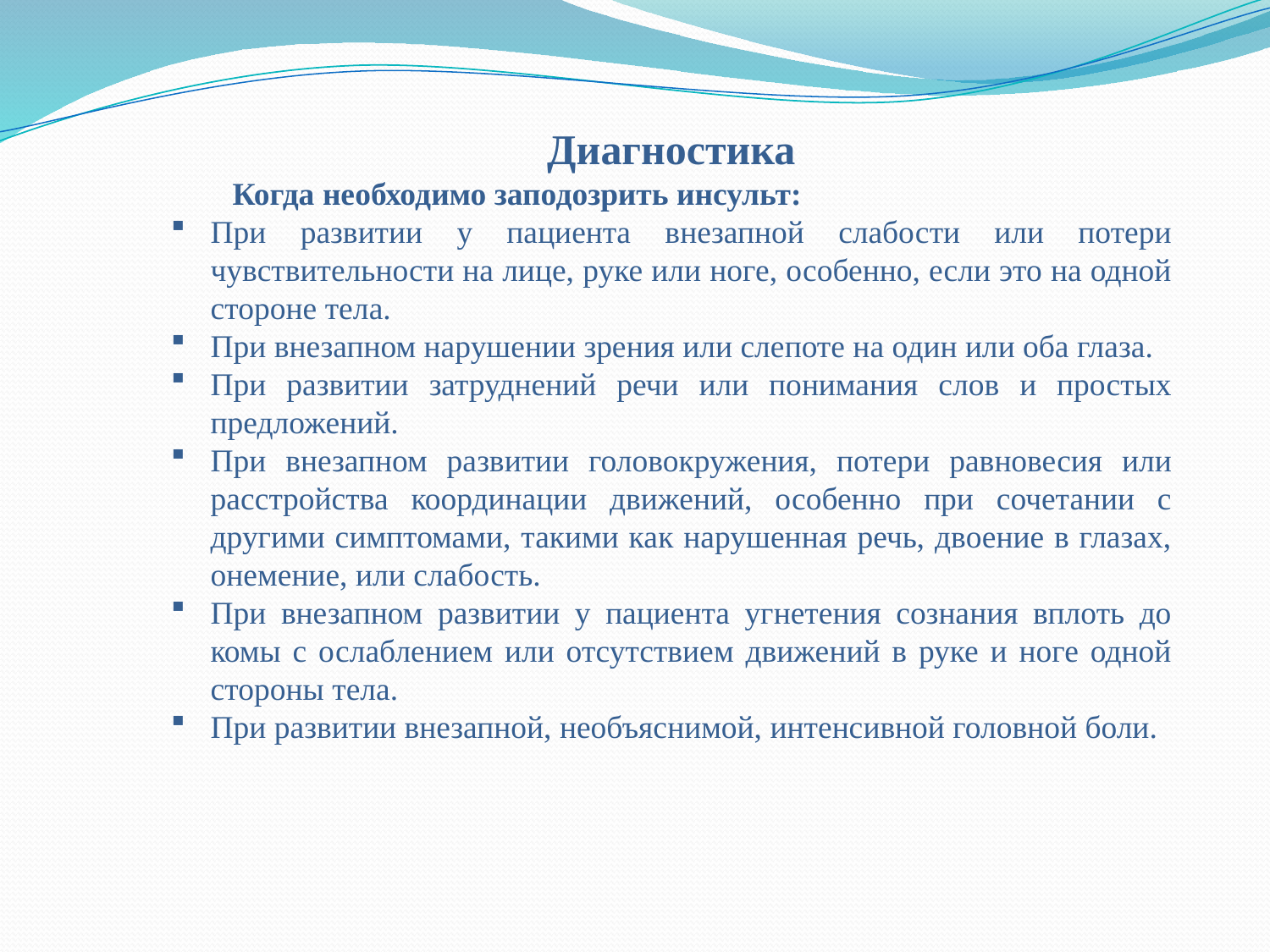

Диагностика
Когда необходимо заподозрить инсульт:
При развитии у пациента внезапной слабости или потери чувствительности на лице, руке или ноге, особенно, если это на одной стороне тела.
При внезапном нарушении зрения или слепоте на один или оба глаза.
При развитии затруднений речи или понимания слов и простых предложений.
При внезапном развитии головокружения, потери равновесия или расстройства координации движений, особенно при сочетании с другими симптомами, такими как нарушенная речь, двоение в глазах, онемение, или слабость.
При внезапном развитии у пациента угнетения сознания вплоть до комы с ослаблением или отсутствием движений в руке и ноге одной стороны тела.
При развитии внезапной, необъяснимой, интенсивной головной боли.